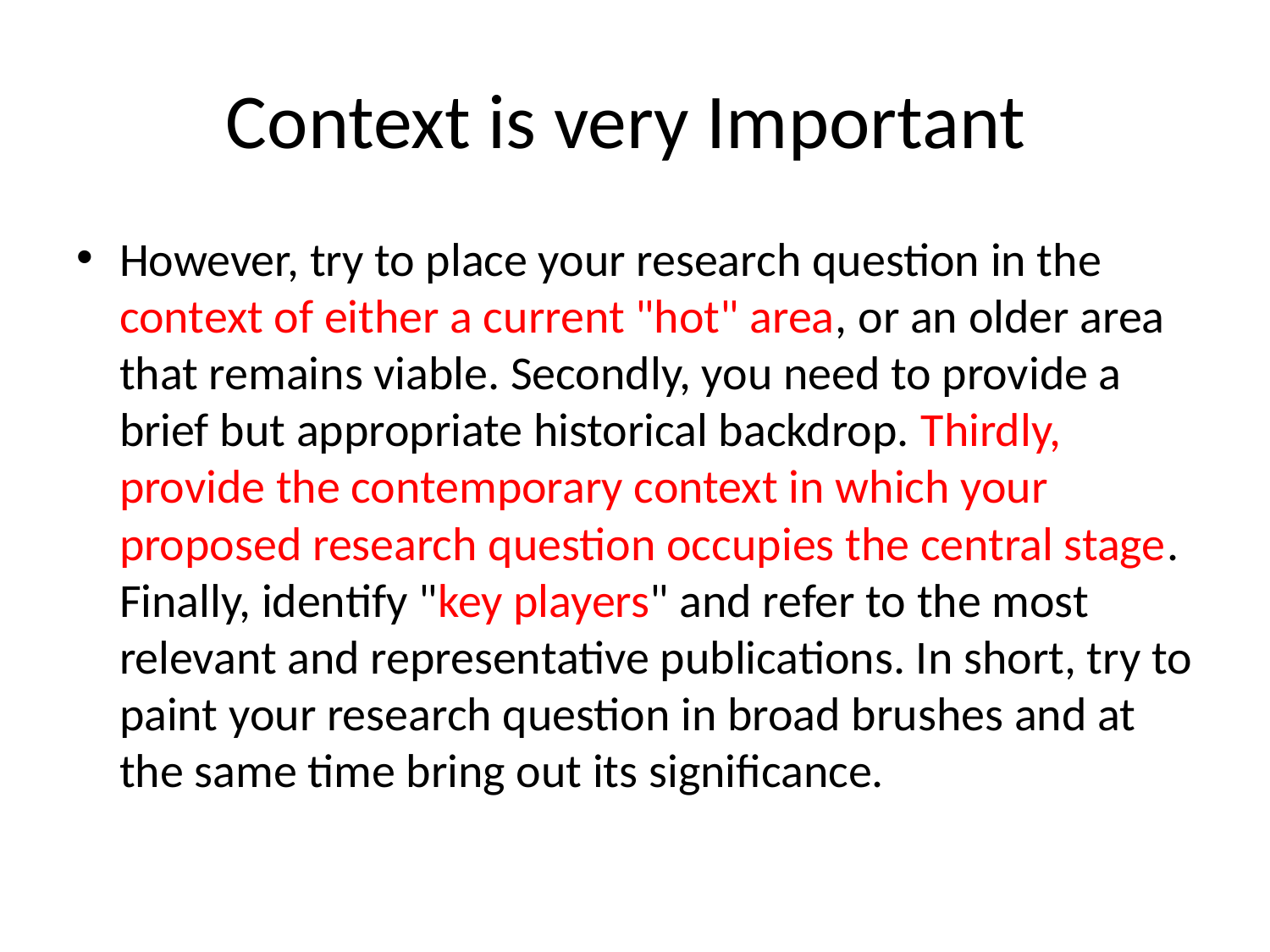

# Context is very Important
However, try to place your research question in the context of either a current "hot" area, or an older area that remains viable. Secondly, you need to provide a brief but appropriate historical backdrop. Thirdly, provide the contemporary context in which your proposed research question occupies the central stage. Finally, identify "key players" and refer to the most relevant and representative publications. In short, try to paint your research question in broad brushes and at the same time bring out its significance.